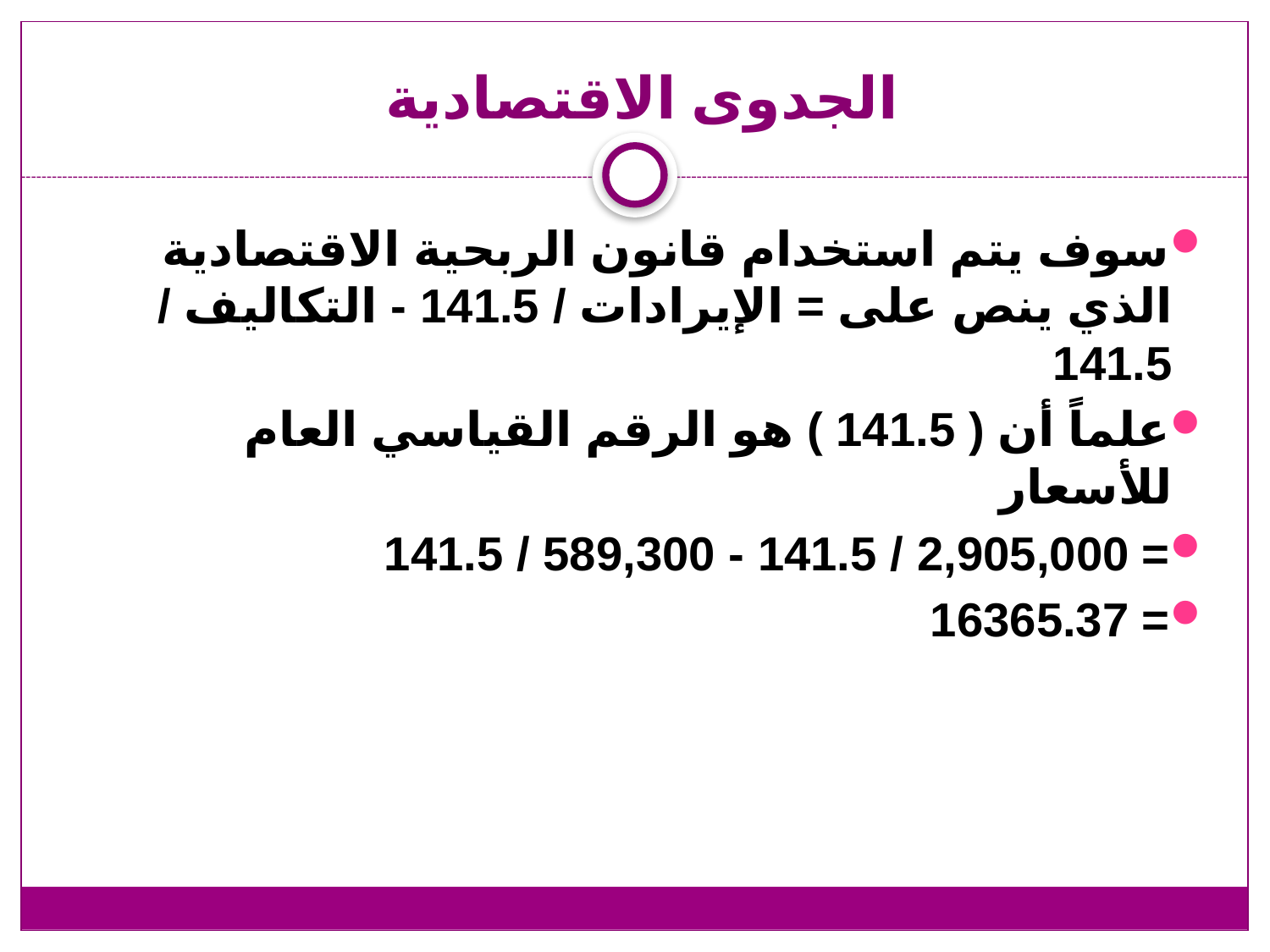

# الجدوى الاقتصادية
سوف يتم استخدام قانون الربحية الاقتصادية الذي ينص على = الإيرادات / 141.5 - التكاليف / 141.5
علماً أن ( 141.5 ) هو الرقم القياسي العام للأسعار
= 2,905,000 / 141.5 - 589,300 / 141.5
= 16365.37